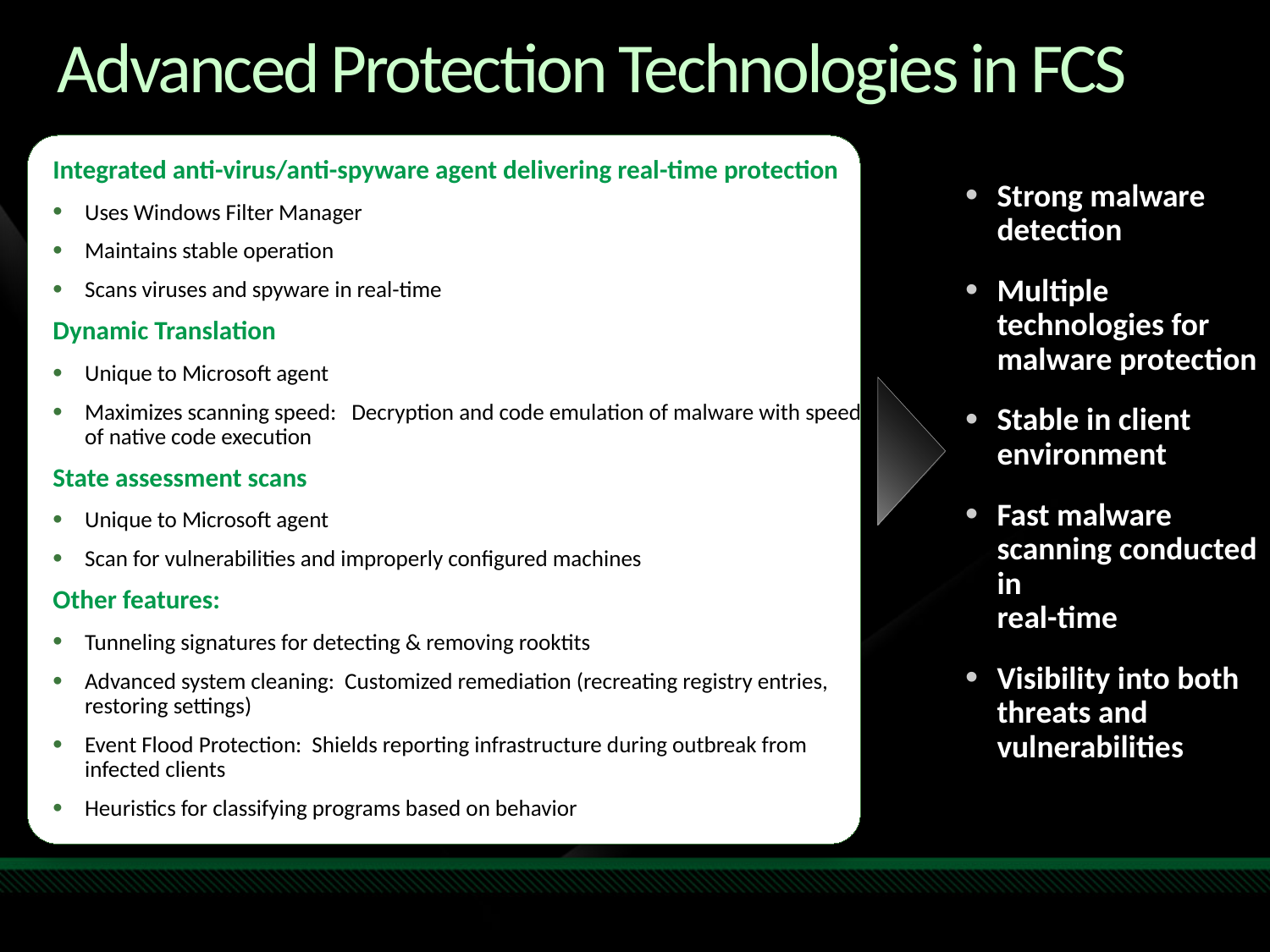

# Advanced Protection Technologies in FCS

Integrated anti-virus/anti-spyware agent delivering real-time protection
Uses Windows Filter Manager
Maintains stable operation
Scans viruses and spyware in real-time
Dynamic Translation
Unique to Microsoft agent
Maximizes scanning speed:   Decryption and code emulation of malware with speed of native code execution
State assessment scans
Unique to Microsoft agent
Scan for vulnerabilities and improperly configured machines
Other features:
Tunneling signatures for detecting & removing rooktits
Advanced system cleaning:  Customized remediation (recreating registry entries, restoring settings)
Event Flood Protection:  Shields reporting infrastructure during outbreak from infected clients
Heuristics for classifying programs based on behavior
Strong malware detection
Multiple technologies for malware protection
Stable in client environment
Fast malware scanning conducted in
real-time
Visibility into both threats and vulnerabilities